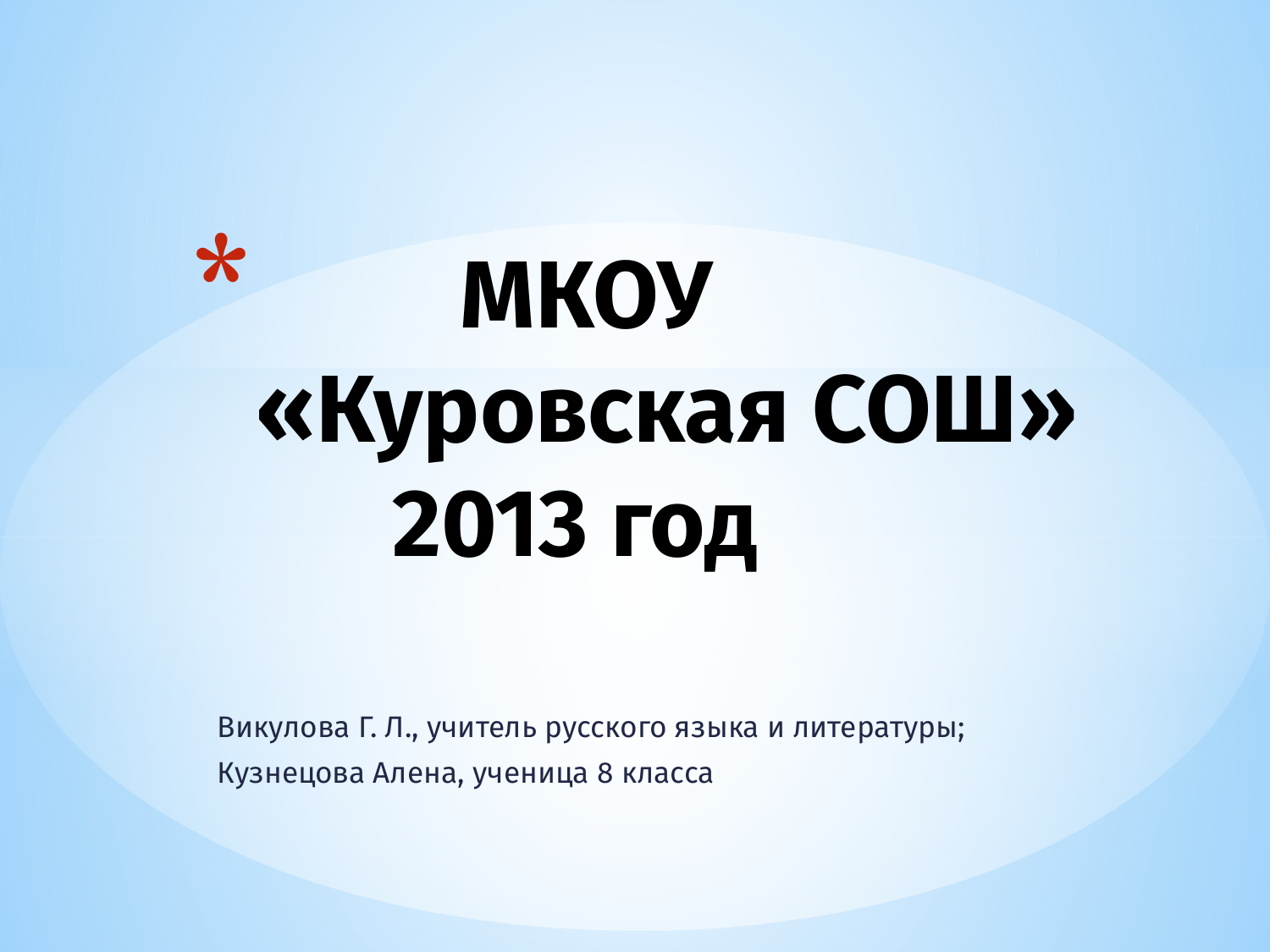

# МКОУ «Куровская СОШ» 2013 год
Викулова Г. Л., учитель русского языка и литературы;
Кузнецова Алена, ученица 8 класса